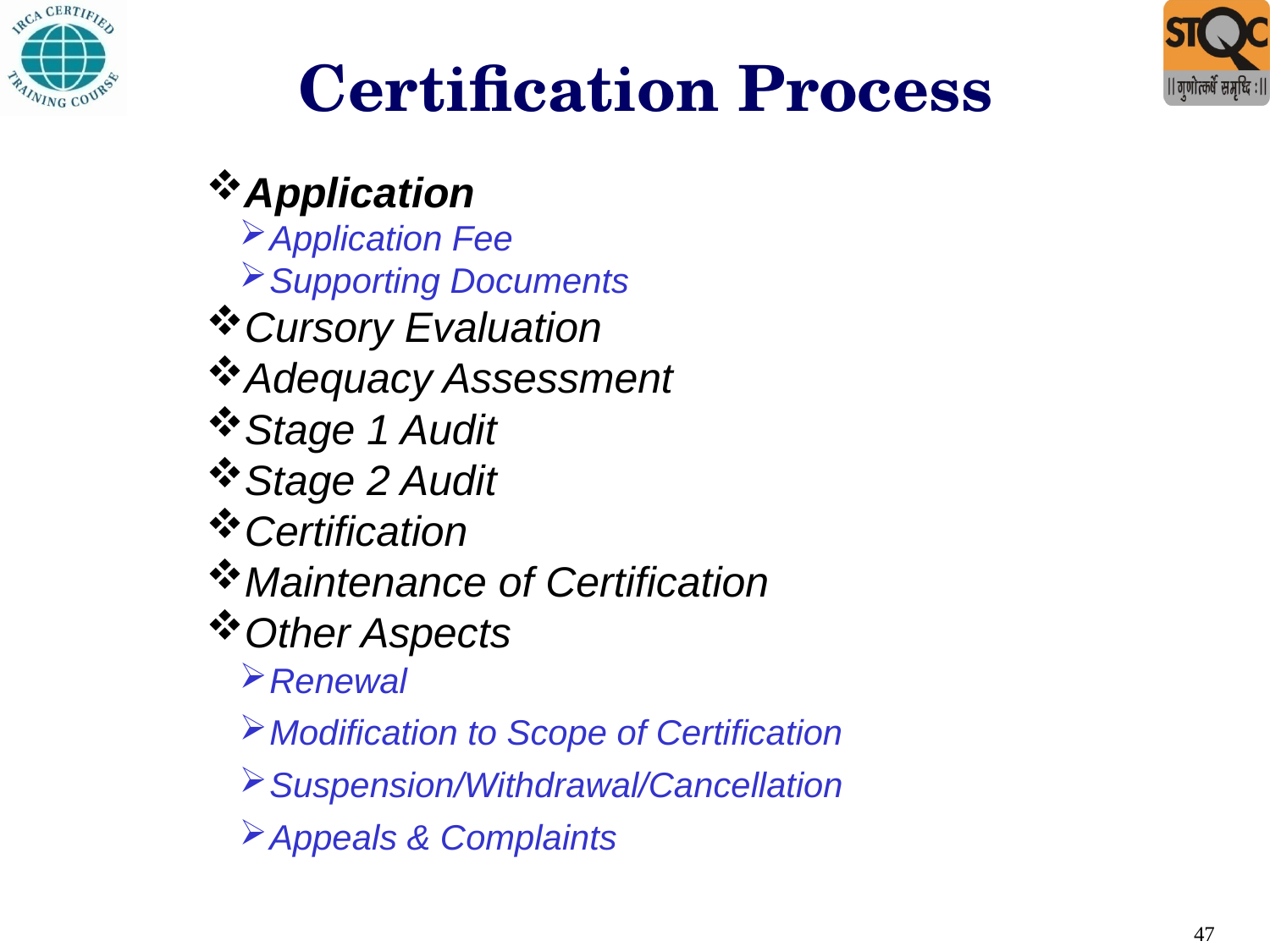

# Certification Process
Application
Application Fee
Supporting Documents
Cursory Evaluation
Adequacy Assessment
Stage 1 Audit
Stage 2 Audit
Certification
Maintenance of Certification
Other Aspects
Renewal
Modification to Scope of Certification
Suspension/Withdrawal/Cancellation
Appeals & Complaints

47